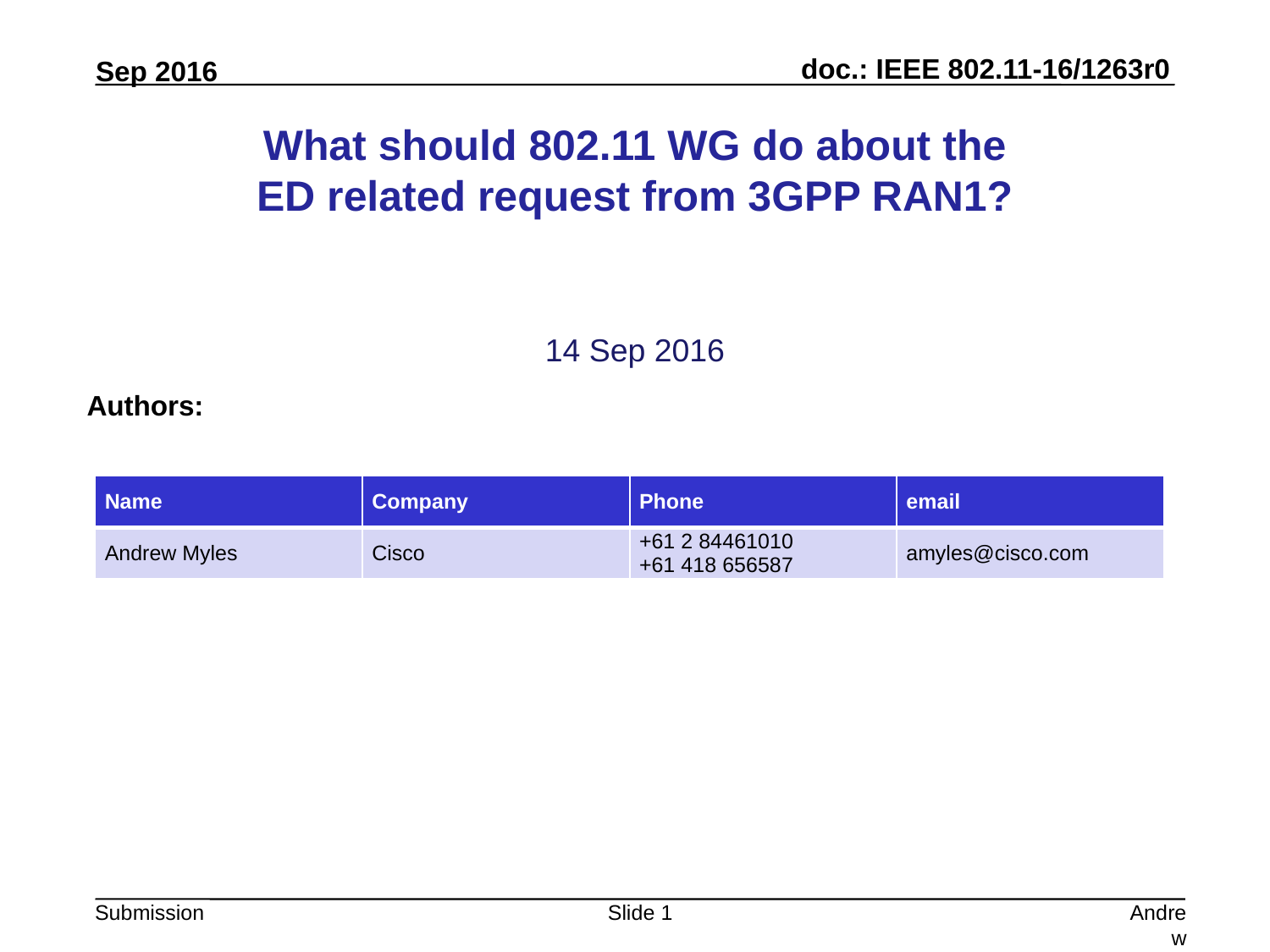

# What should 802.11 WG do about the ED related request from 3GPP RAN1?
14 Sep 2016
Authors:
| Name | Company | Phone | email |
| --- | --- | --- | --- |
| Andrew Myles | Cisco | +61 2 84461010 +61 418 656587 | amyles@cisco.com |
Slide 1
Andrew Myles, Cisco